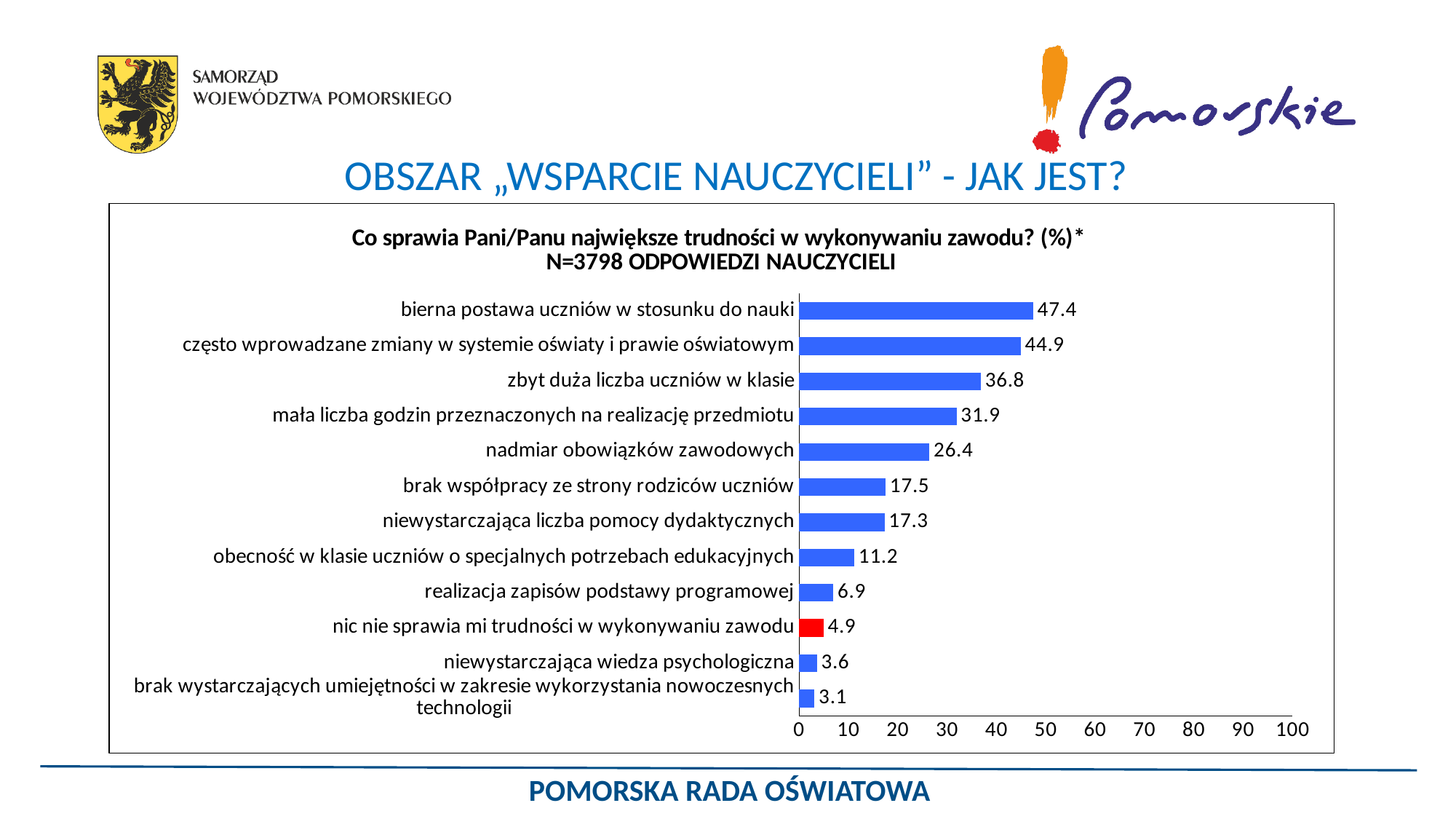

# OBSZAR „WSPARCIE NAUCZYCIELI” - JAK JEST?

### Chart: Co sprawia Pani/Panu największe trudności w wykonywaniu zawodu? (%)*
N=3798 ODPOWIEDZI NAUCZYCIELI

| Category | Seria 1 |
|---|---|
| brak wystarczających umiejętności w zakresie wykorzystania nowoczesnych technologii | 3.1 |
| niewystarczająca wiedza psychologiczna | 3.6 |
| nic nie sprawia mi trudności w wykonywaniu zawodu | 4.9 |
| realizacja zapisów podstawy programowej | 6.9 |
| obecność w klasie uczniów o specjalnych potrzebach edukacyjnych | 11.2 |
| niewystarczająca liczba pomocy dydaktycznych | 17.3 |
| brak współpracy ze strony rodziców uczniów | 17.5 |
| nadmiar obowiązków zawodowych | 26.4 |
| mała liczba godzin przeznaczonych na realizację przedmiotu | 31.9 |
| zbyt duża liczba uczniów w klasie | 36.8 |
| często wprowadzane zmiany w systemie oświaty i prawie oświatowym | 44.9 |
| bierna postawa uczniów w stosunku do nauki | 47.4 |